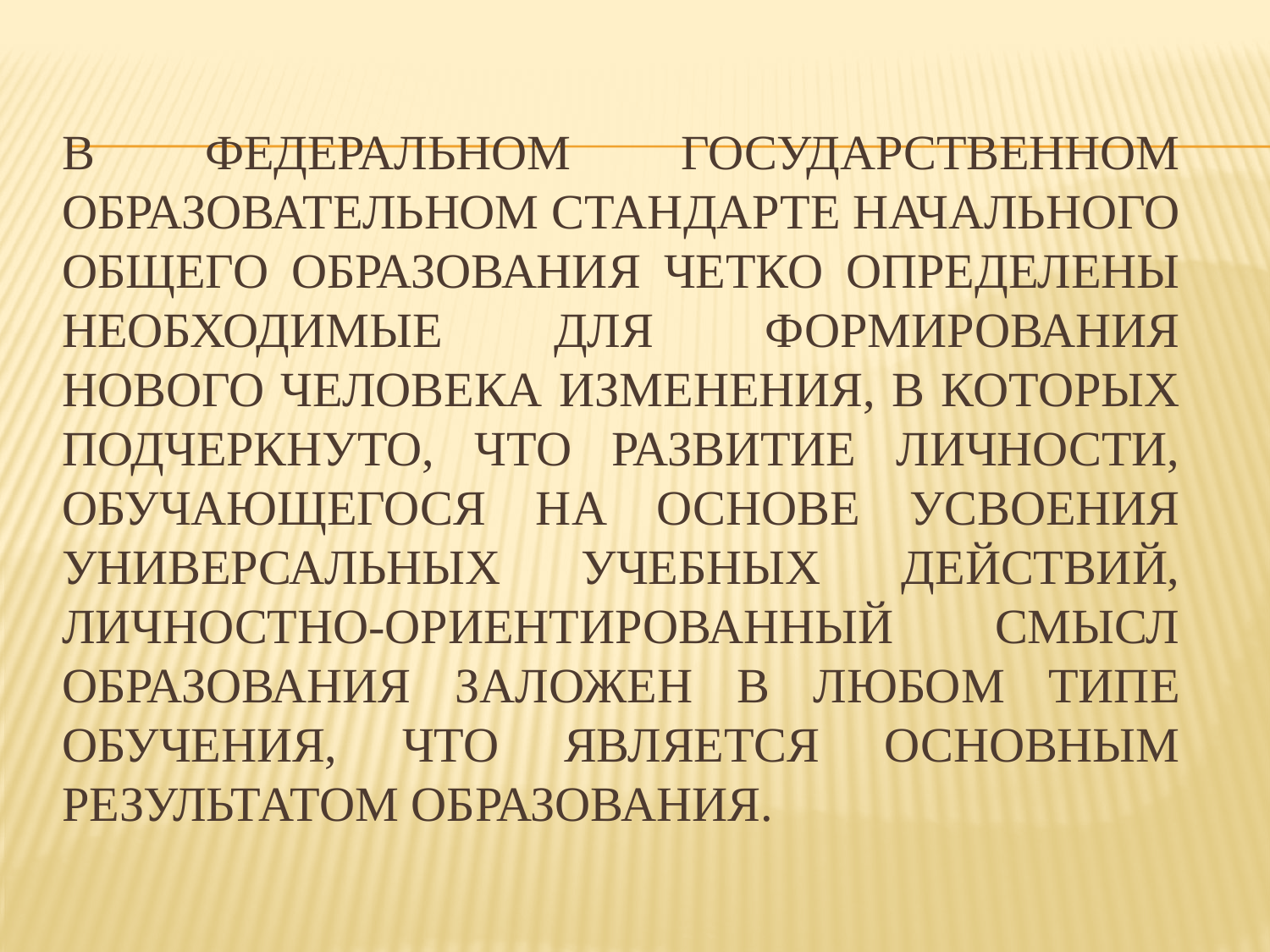

# В Федеральном государственном образовательном стандарте начального общего образования четко определены необходимые для формирования нового человека изменения, в которых подчеркнуто, что развитие личности, обучающегося на основе усвоения универсальных учебных действий, личностно-ориентированный смысл образования заложен в любом типе обучения, что является основным результатом образования.